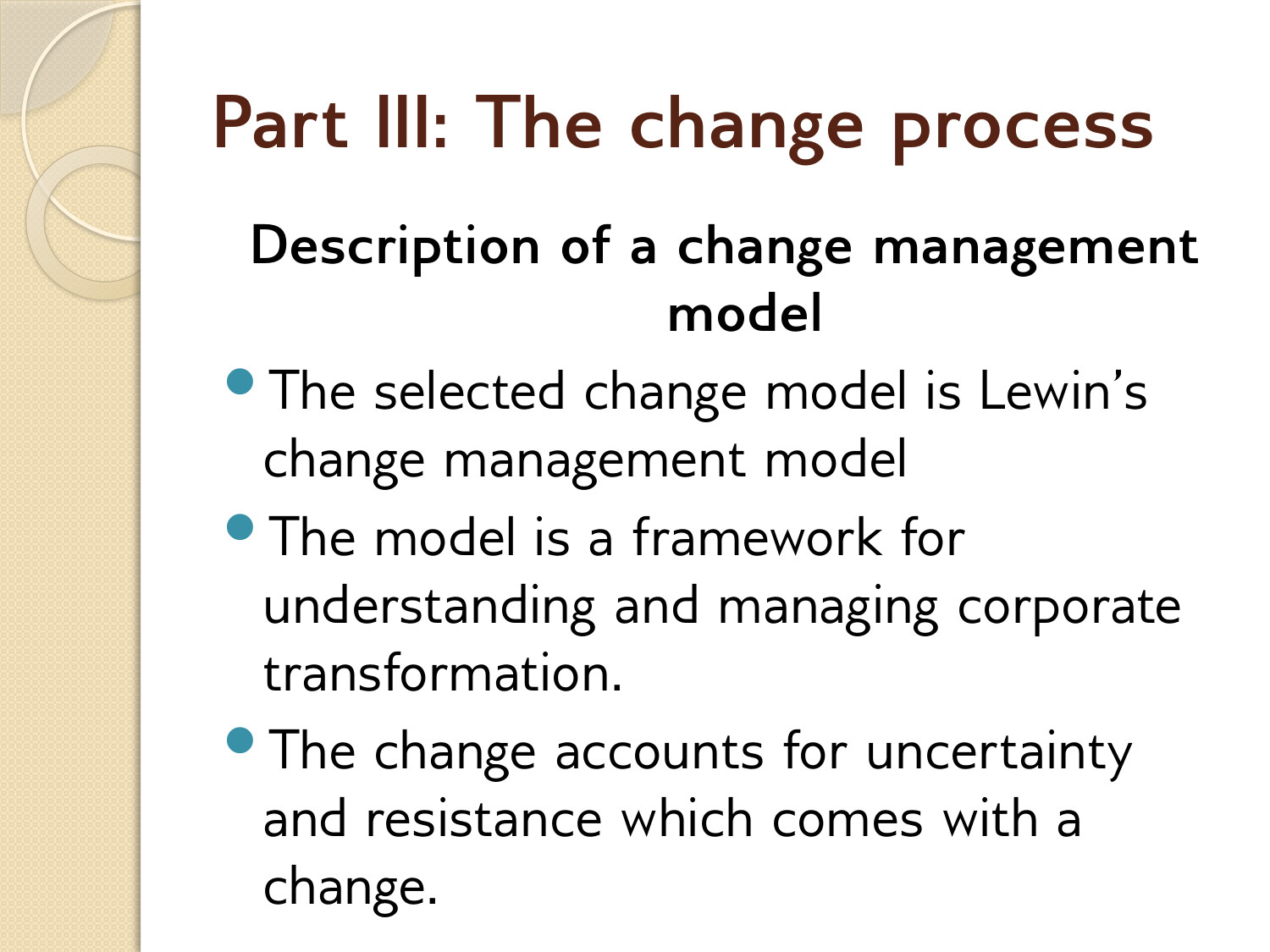

# Part III: The change process
Description of a change management model
The selected change model is Lewin’s change management model
The model is a framework for understanding and managing corporate transformation.
The change accounts for uncertainty and resistance which comes with a change.